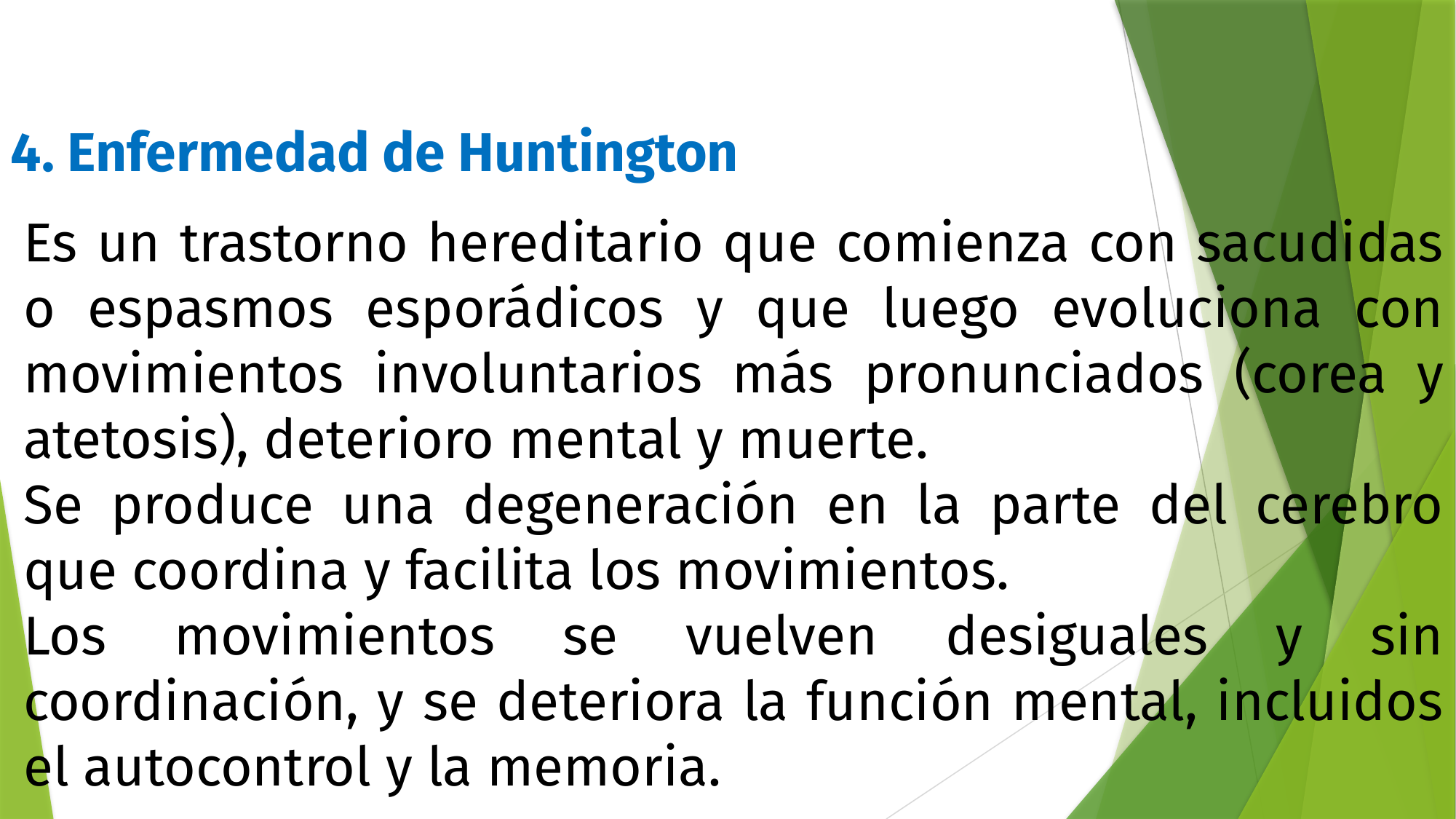

4. Enfermedad de Huntington
Es un trastorno hereditario que comienza con sacudidas o espasmos esporádicos y que luego evoluciona con movimientos involuntarios más pronunciados (corea y atetosis), deterioro mental y muerte.
Se produce una degeneración en la parte del cerebro que coordina y facilita los movimientos.
Los movimientos se vuelven desiguales y sin coordinación, y se deteriora la función mental, incluidos el autocontrol y la memoria.